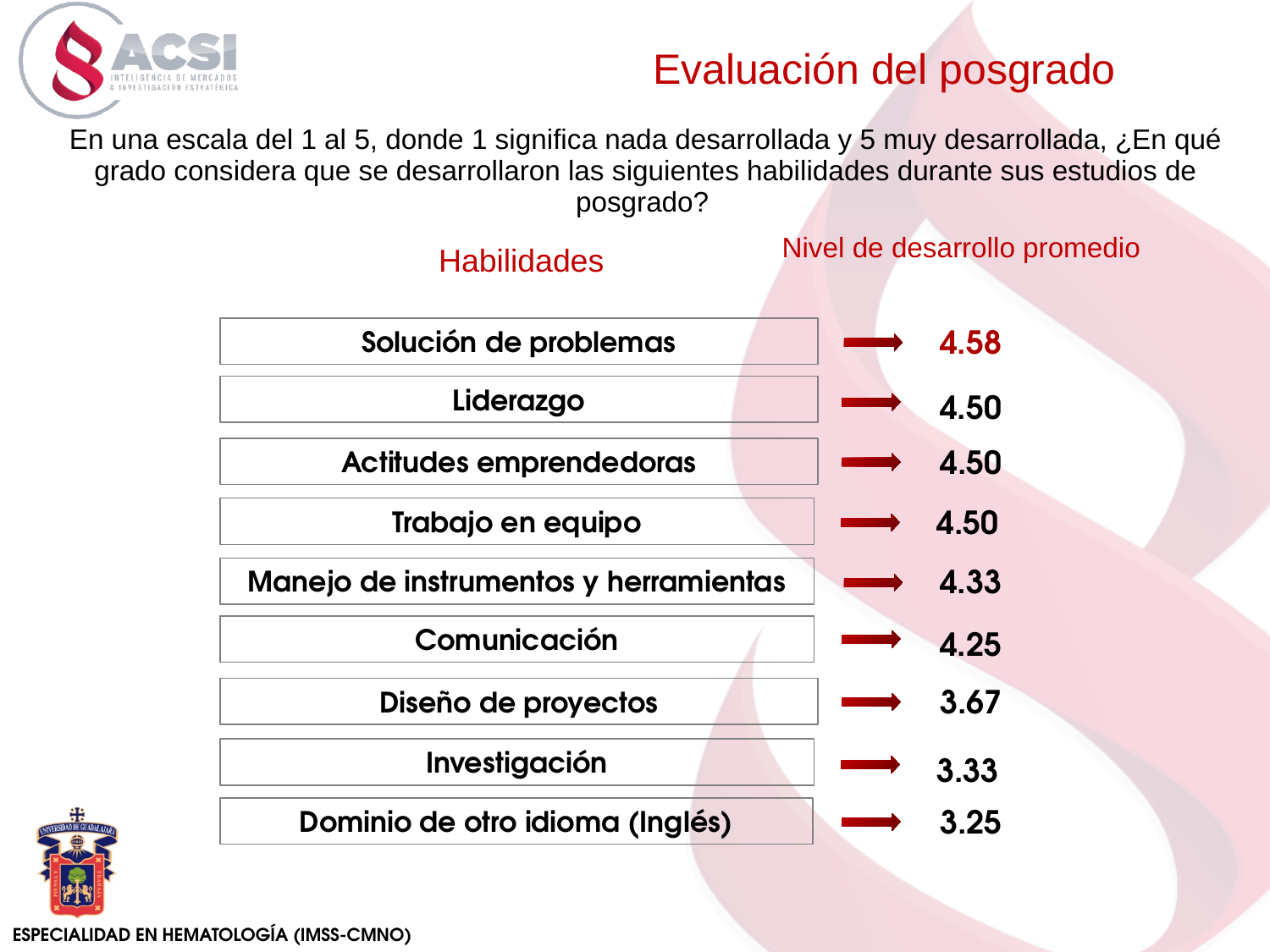

Evaluación del posgrado
En una escala del 1 al 5, donde 1 significa nada desarrollada y 5 muy desarrollada, ¿En qué grado considera que se desarrollaron las siguientes habilidades durante sus estudios de posgrado?
Nivel de desarrollo promedio
Habilidades
4.58
Solución de problemas

Liderazgo
4.50

4.50
Actitudes emprendedoras

4.50
Trabajo en equipo

4.33
Manejo de instrumentos y herramientas

Comunicación
4.25

3.67
Diseño de proyectos

Investigación
3.33

3.25
Dominio de otro idioma (Inglés)